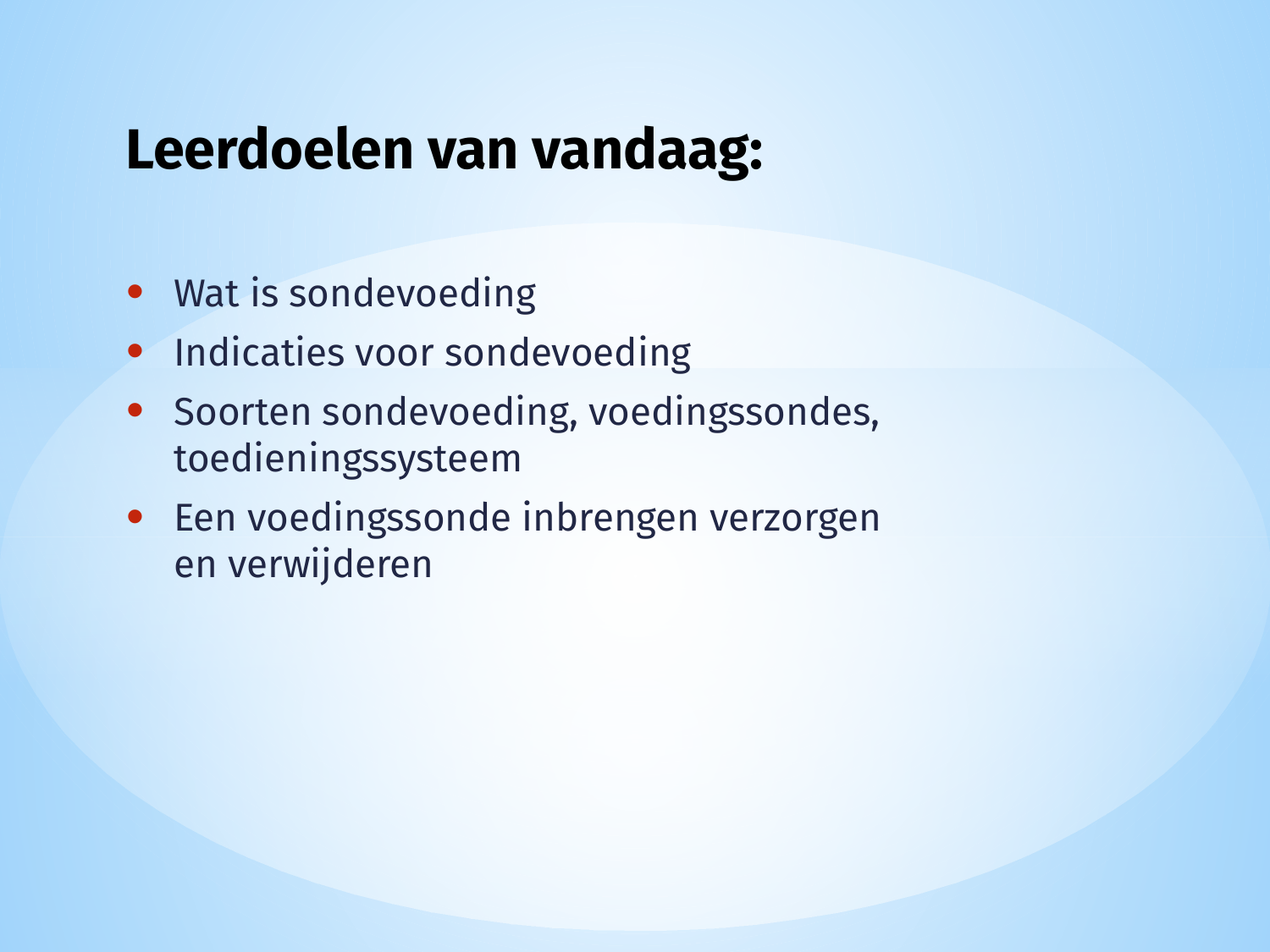

# Leerdoelen van vandaag:
Wat is sondevoeding
Indicaties voor sondevoeding
Soorten sondevoeding, voedingssondes, toedieningssysteem
Een voedingssonde inbrengen verzorgen en verwijderen